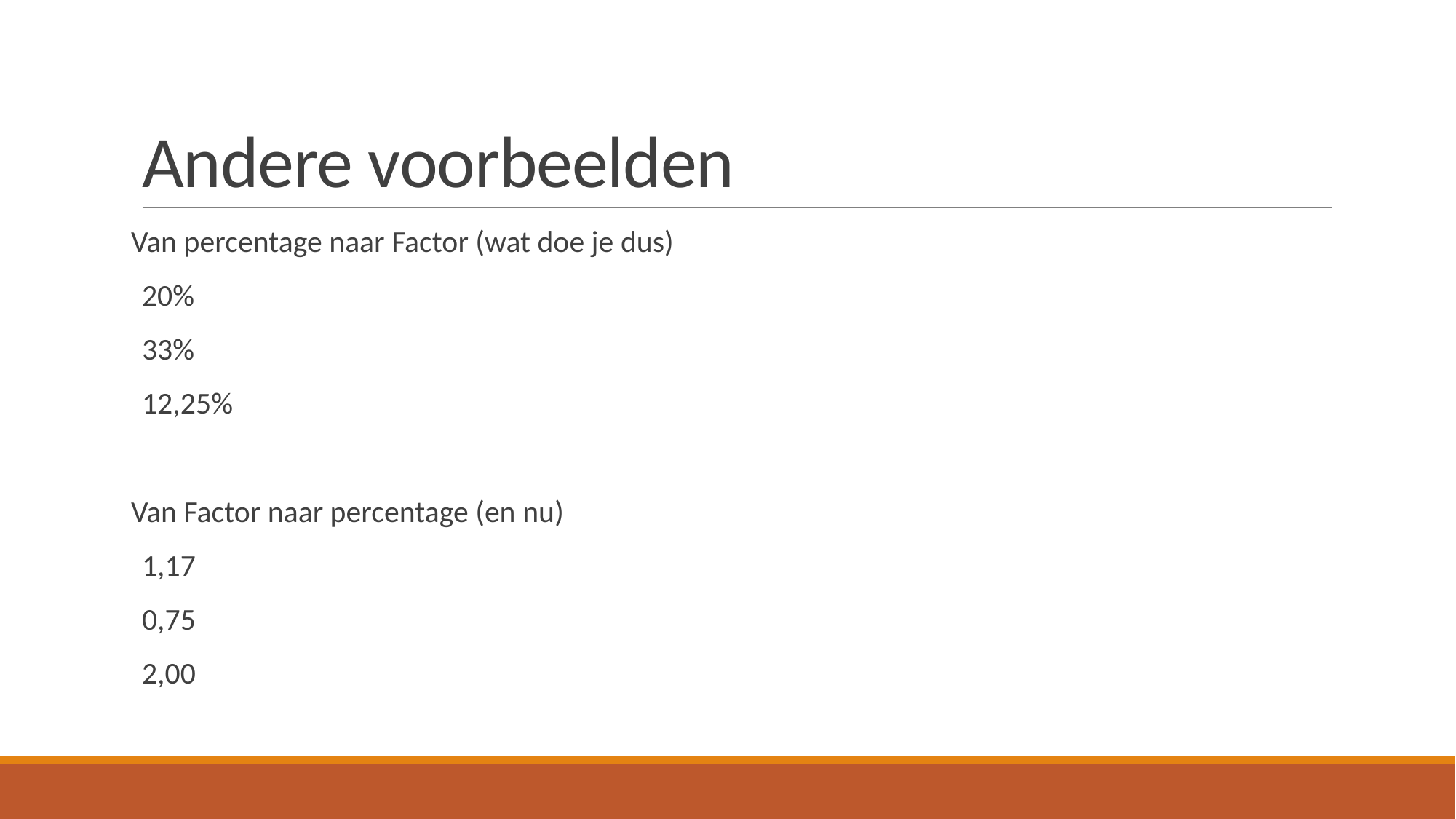

# Andere voorbeelden
Van percentage naar Factor (wat doe je dus)
20%
33%
12,25%

Van Factor naar percentage (en nu)
1,17
0,75
2,00